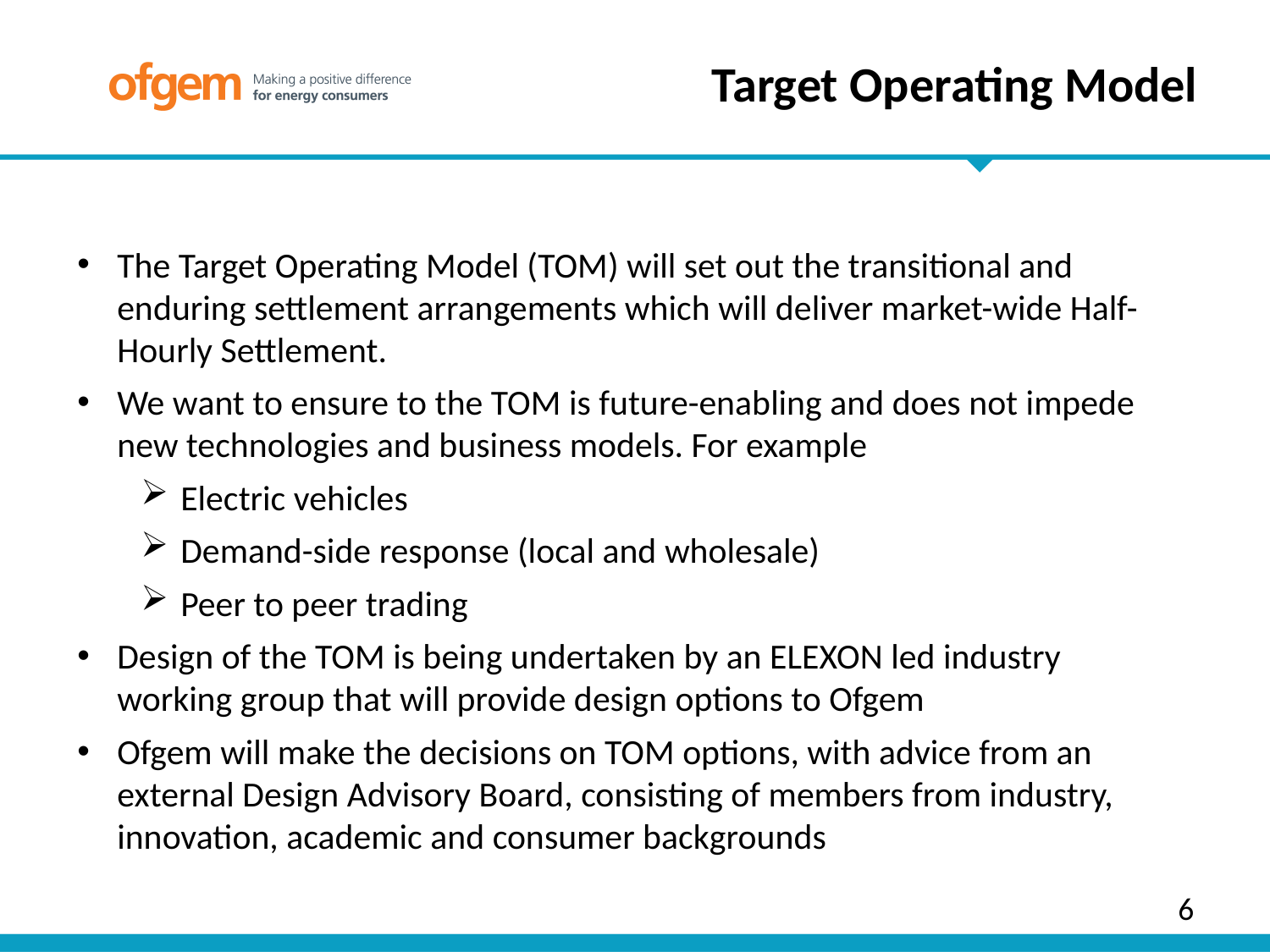

Target Operating Model
The Target Operating Model (TOM) will set out the transitional and enduring settlement arrangements which will deliver market-wide Half-Hourly Settlement.
We want to ensure to the TOM is future-enabling and does not impede new technologies and business models. For example
Electric vehicles
Demand-side response (local and wholesale)
Peer to peer trading
Design of the TOM is being undertaken by an ELEXON led industry working group that will provide design options to Ofgem
Ofgem will make the decisions on TOM options, with advice from an external Design Advisory Board, consisting of members from industry, innovation, academic and consumer backgrounds
6